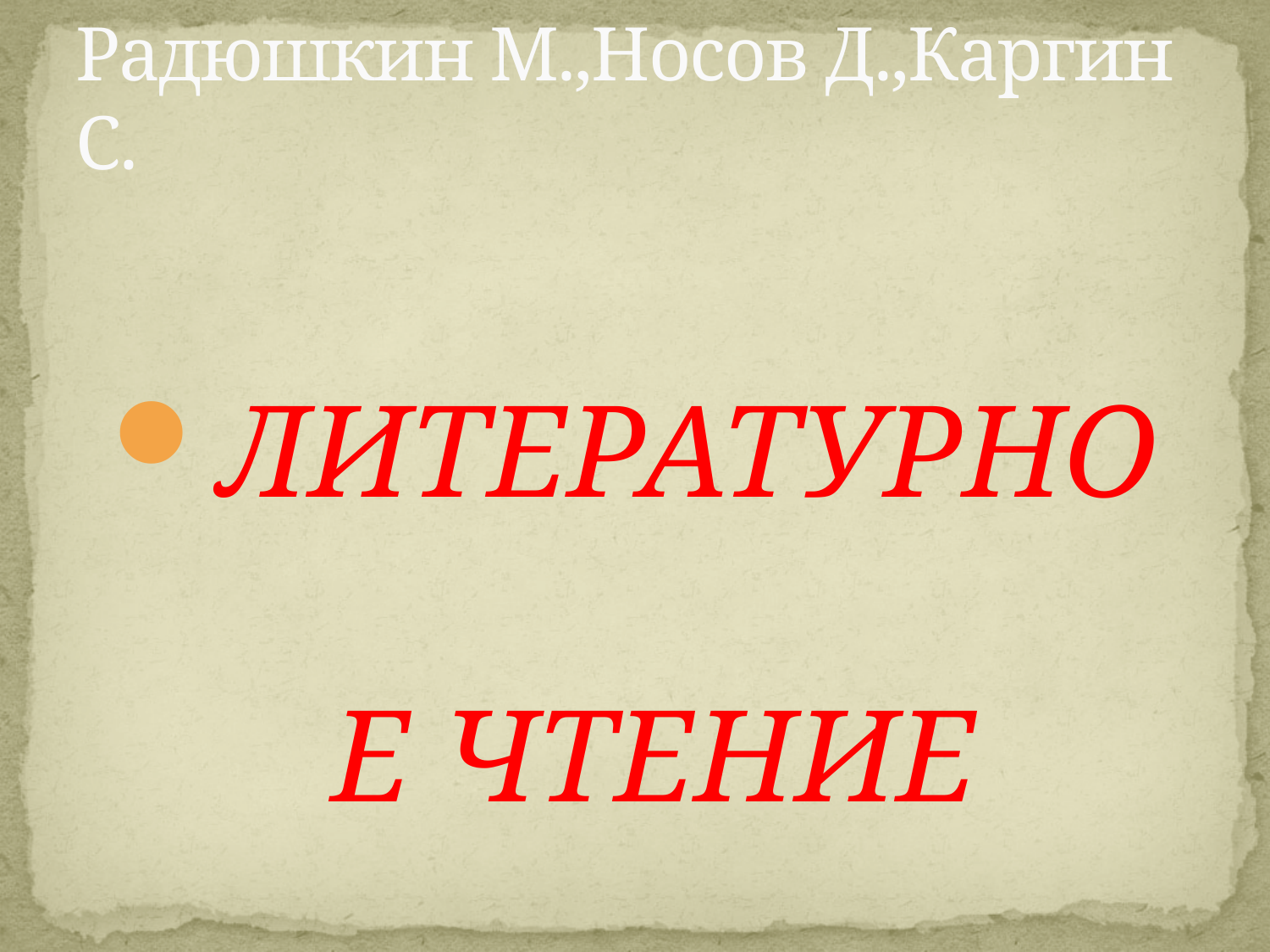

# Радюшкин М.,Носов Д.,Каргин С.
ЛИТЕРАТУРНОЕ ЧТЕНИЕ